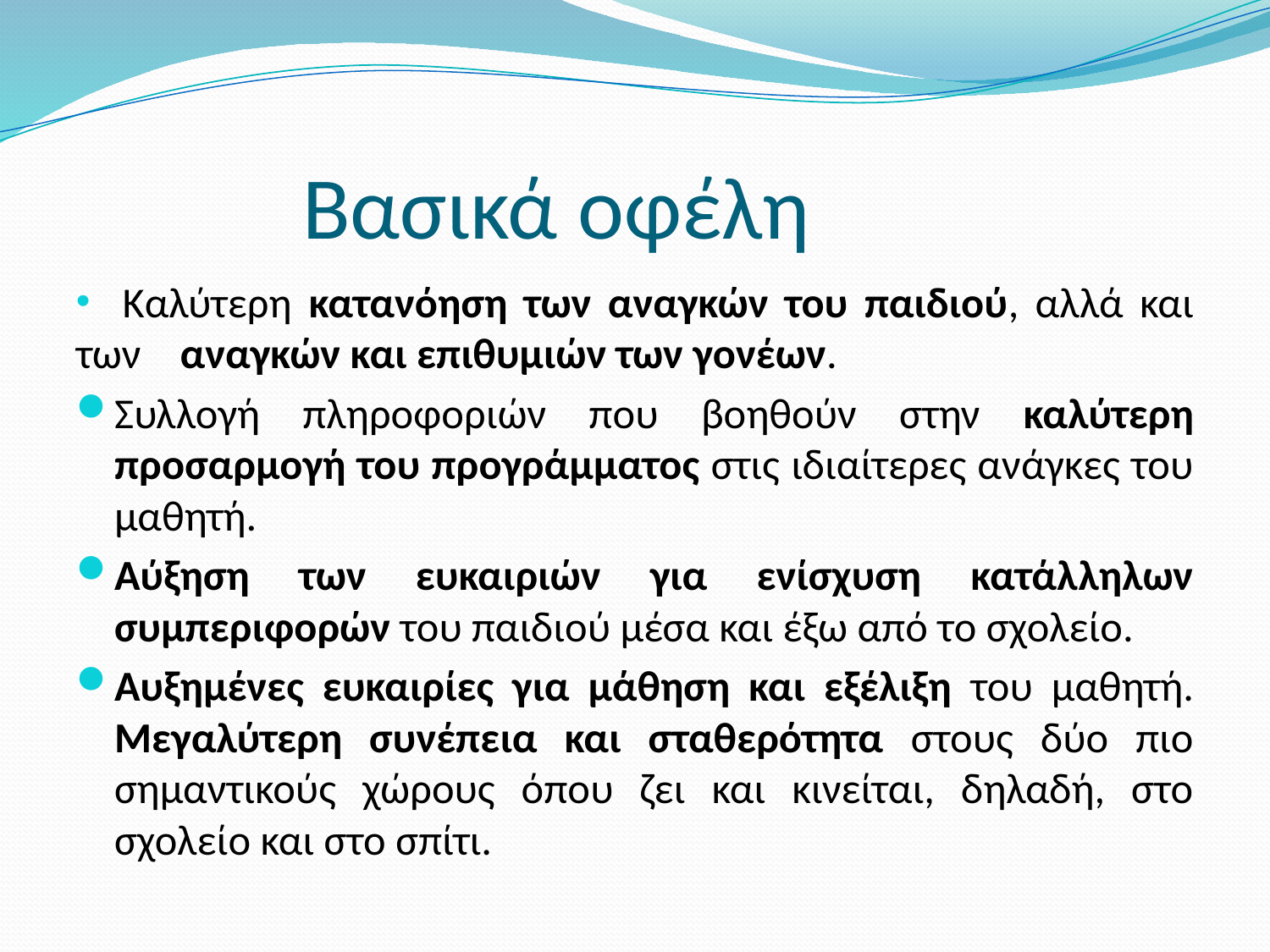

# Βασικά οφέλη
  Καλύτερη κατανόηση των αναγκών του παιδιού, αλλά και των    αναγκών και επιθυμιών των γονέων.
Συλλογή πληροφοριών που βοηθούν στην καλύτερη προσαρμογή του προγράμματος στις ιδιαίτερες ανάγκες του μαθητή.
Αύξηση των ευκαιριών για ενίσχυση κατάλληλων συμπεριφορών του παιδιού μέσα και έξω από το σχολείο.
Αυξημένες ευκαιρίες για μάθηση και εξέλιξη του μαθητή. Μεγαλύτερη συνέπεια και σταθερότητα στους δύο πιο σημαντικούς χώρους όπου ζει και κινείται, δηλαδή, στο σχολείο και στο σπίτι.